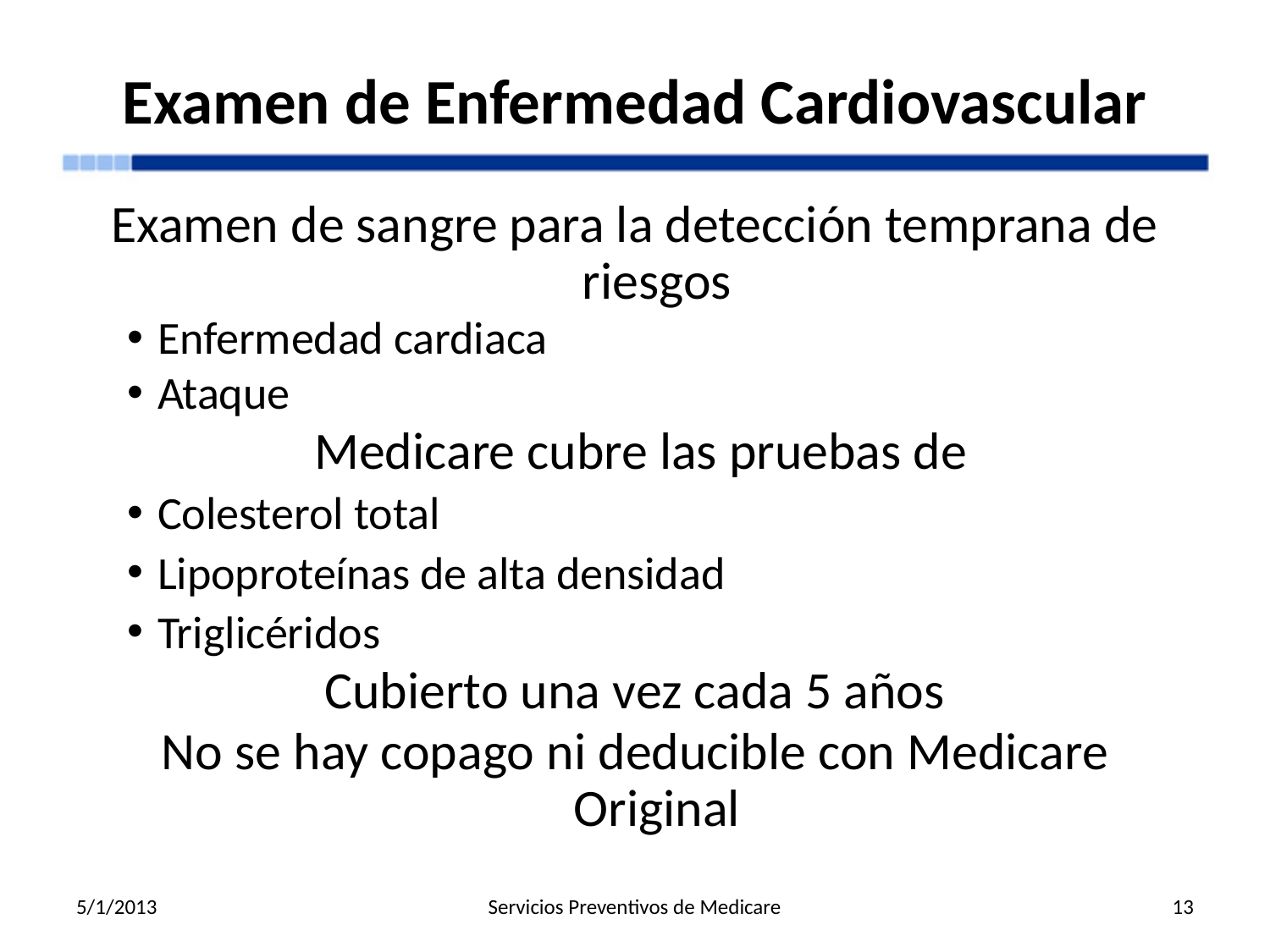

# Examen de Enfermedad Cardiovascular
Examen de sangre para la detección temprana de riesgos
Enfermedad cardiaca
Ataque
 Medicare cubre las pruebas de
Colesterol total
Lipoproteínas de alta densidad
Triglicéridos
Cubierto una vez cada 5 años
No se hay copago ni deducible con Medicare Original
5/1/2013
Servicios Preventivos de Medicare
13